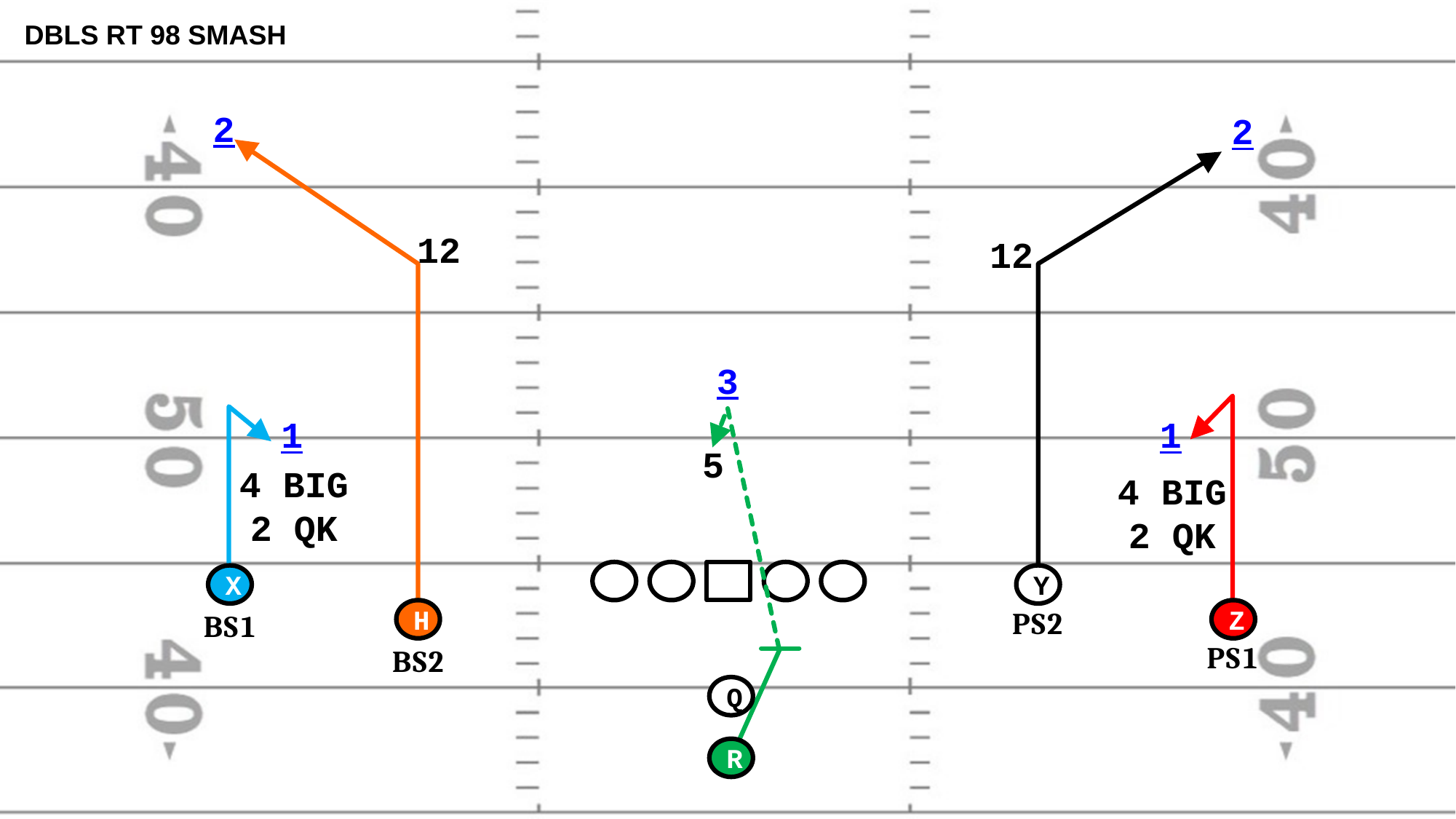

DBLS RT 98 SMASH
2
2

12
12
3

1
1
5
4 BIG
2 QK
4 BIG
2 QK

X
Y
H
PS2
Z
BS1
PS1
BS2
Q
R